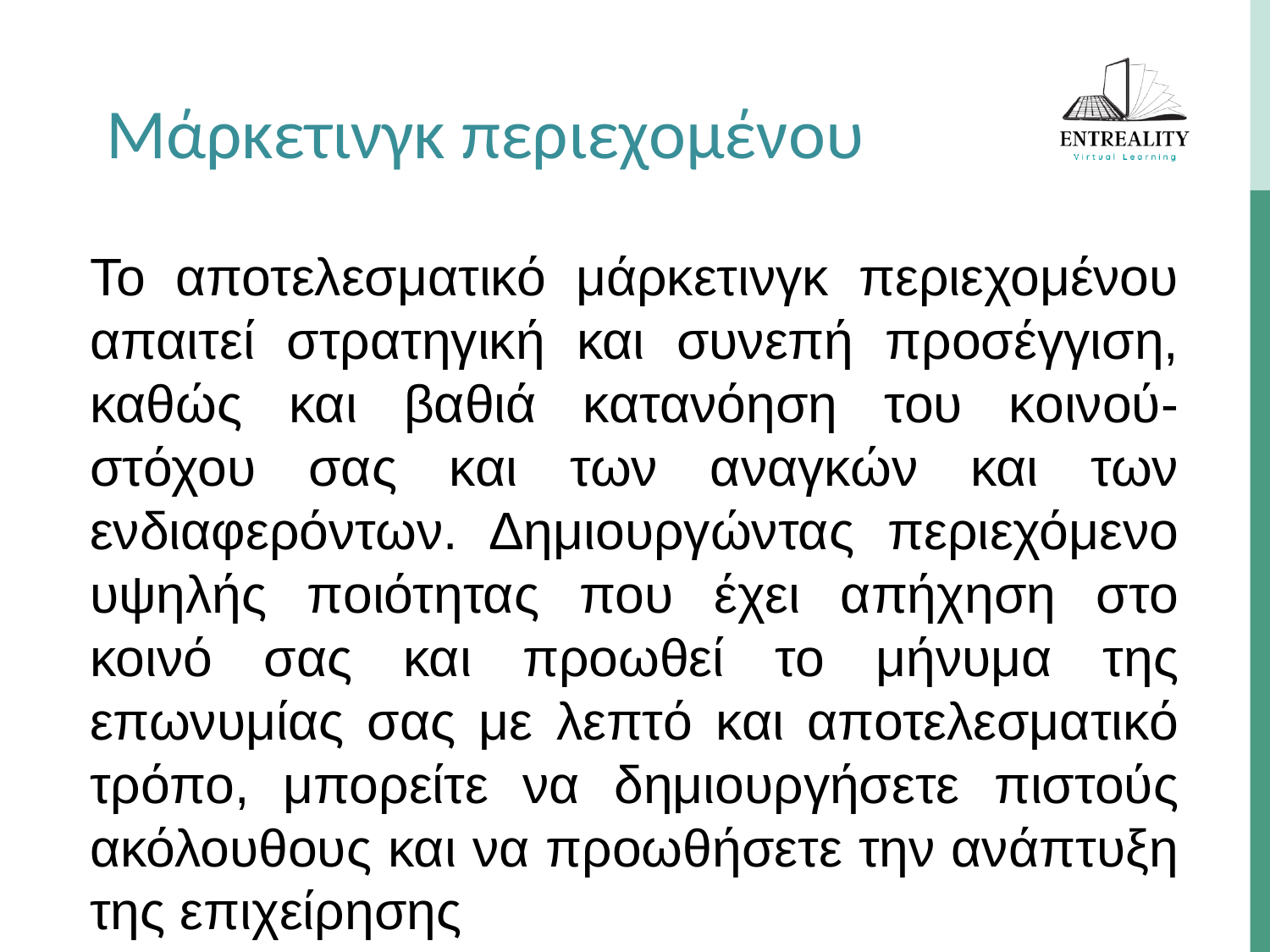

Μάρκετινγκ περιεχομένου

Το αποτελεσματικό μάρκετινγκ περιεχομένου απαιτεί στρατηγική και συνεπή προσέγγιση, καθώς και βαθιά κατανόηση του κοινού-στόχου σας και των αναγκών και των ενδιαφερόντων. Δημιουργώντας περιεχόμενο υψηλής ποιότητας που έχει απήχηση στο κοινό σας και προωθεί το μήνυμα της επωνυμίας σας με λεπτό και αποτελεσματικό τρόπο, μπορείτε να δημιουργήσετε πιστούς ακόλουθους και να προωθήσετε την ανάπτυξη της επιχείρησης